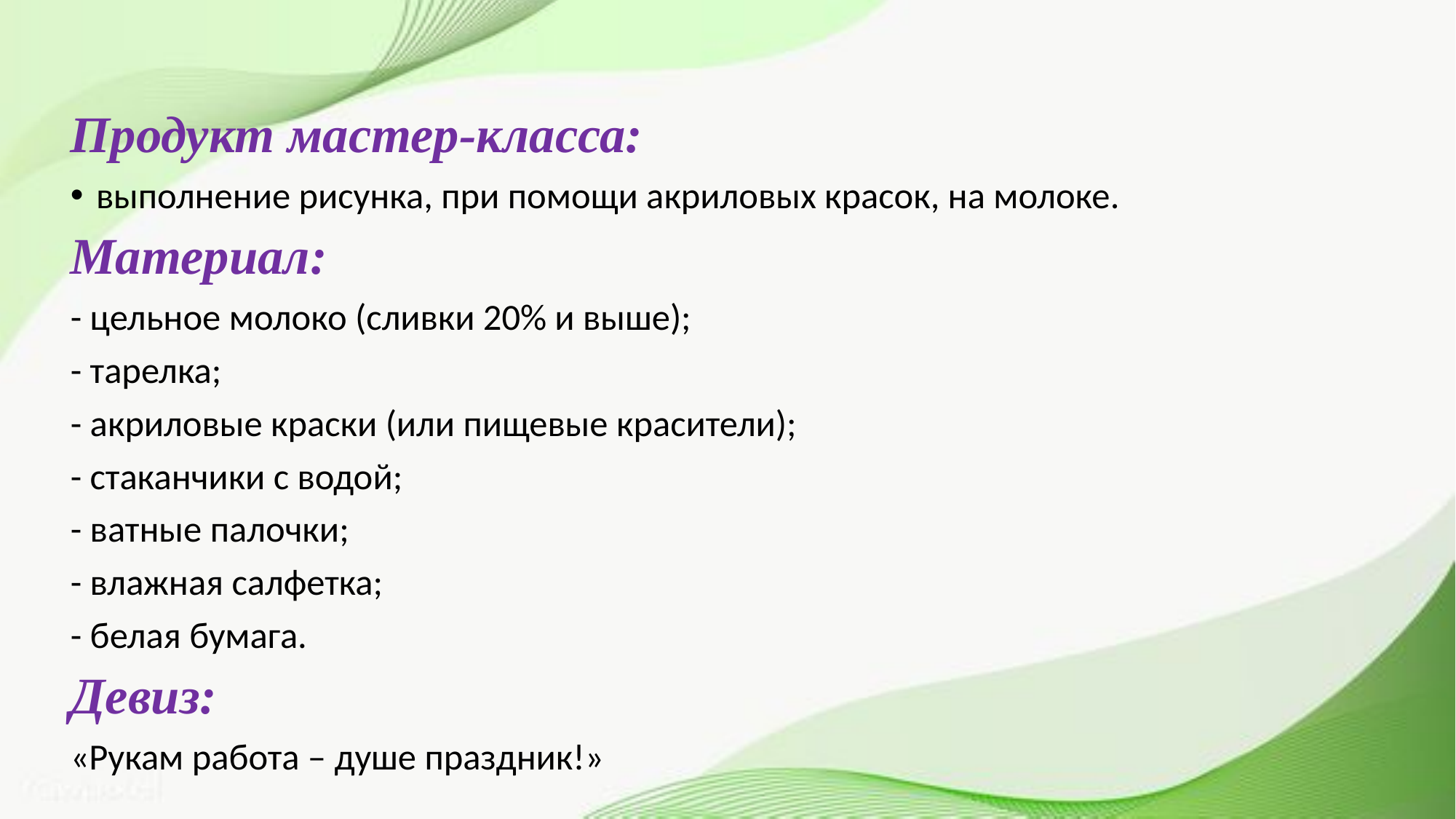

Продукт мастер-класса:
выполнение рисунка, при помощи акриловых красок, на молоке.
Материал:
- цельное молоко (сливки 20% и выше);
- тарелка;
- акриловые краски (или пищевые красители);
- стаканчики с водой;
- ватные палочки;
- влажная салфетка;
- белая бумага.
Девиз:
«Рукам работа – душе праздник!»